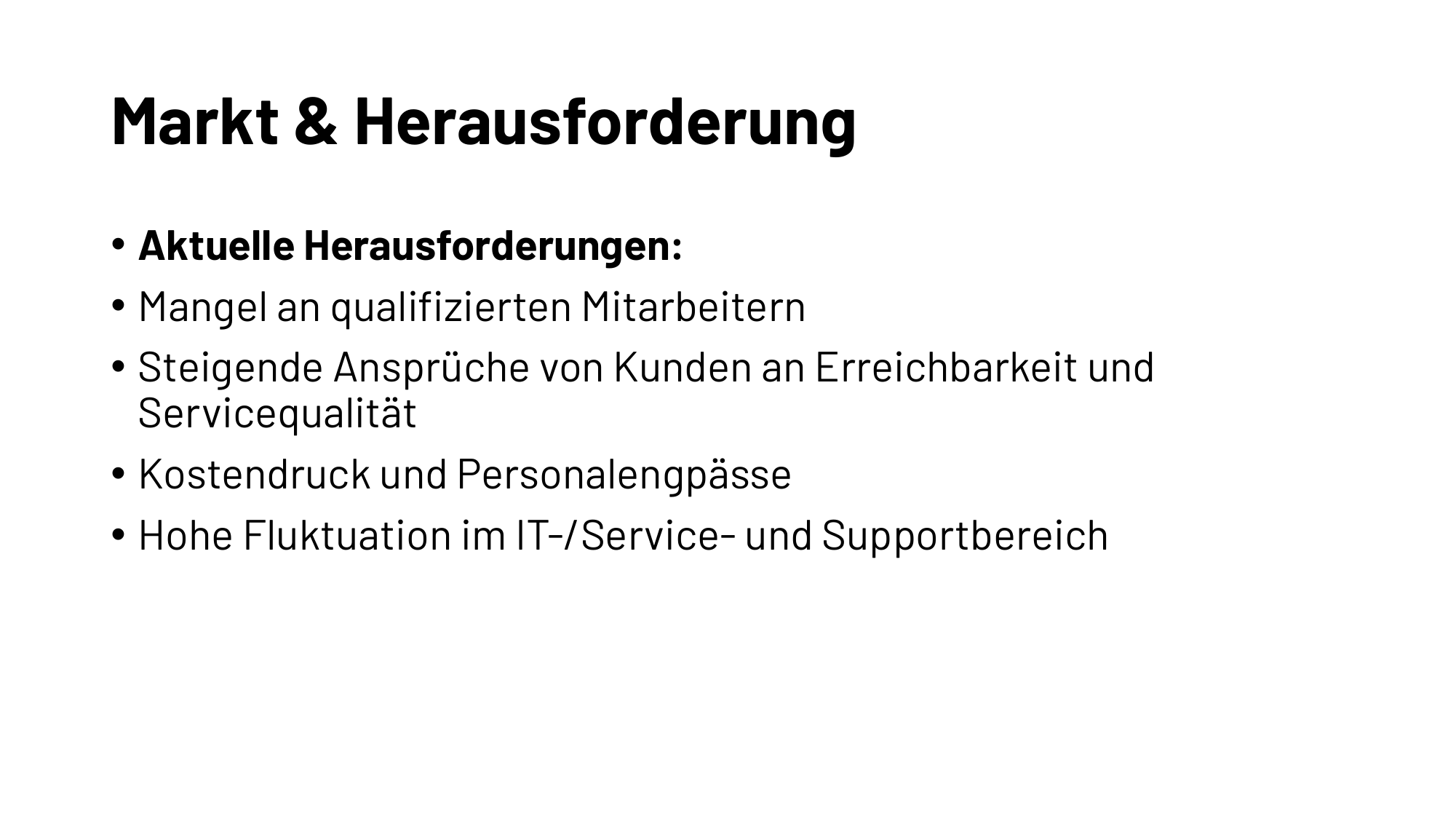

# Markt & Herausforderung
Aktuelle Herausforderungen:
Mangel an qualifizierten Mitarbeitern
Steigende Ansprüche von Kunden an Erreichbarkeit und Servicequalität
Kostendruck und Personalengpässe
Hohe Fluktuation im IT-/Service- und Supportbereich